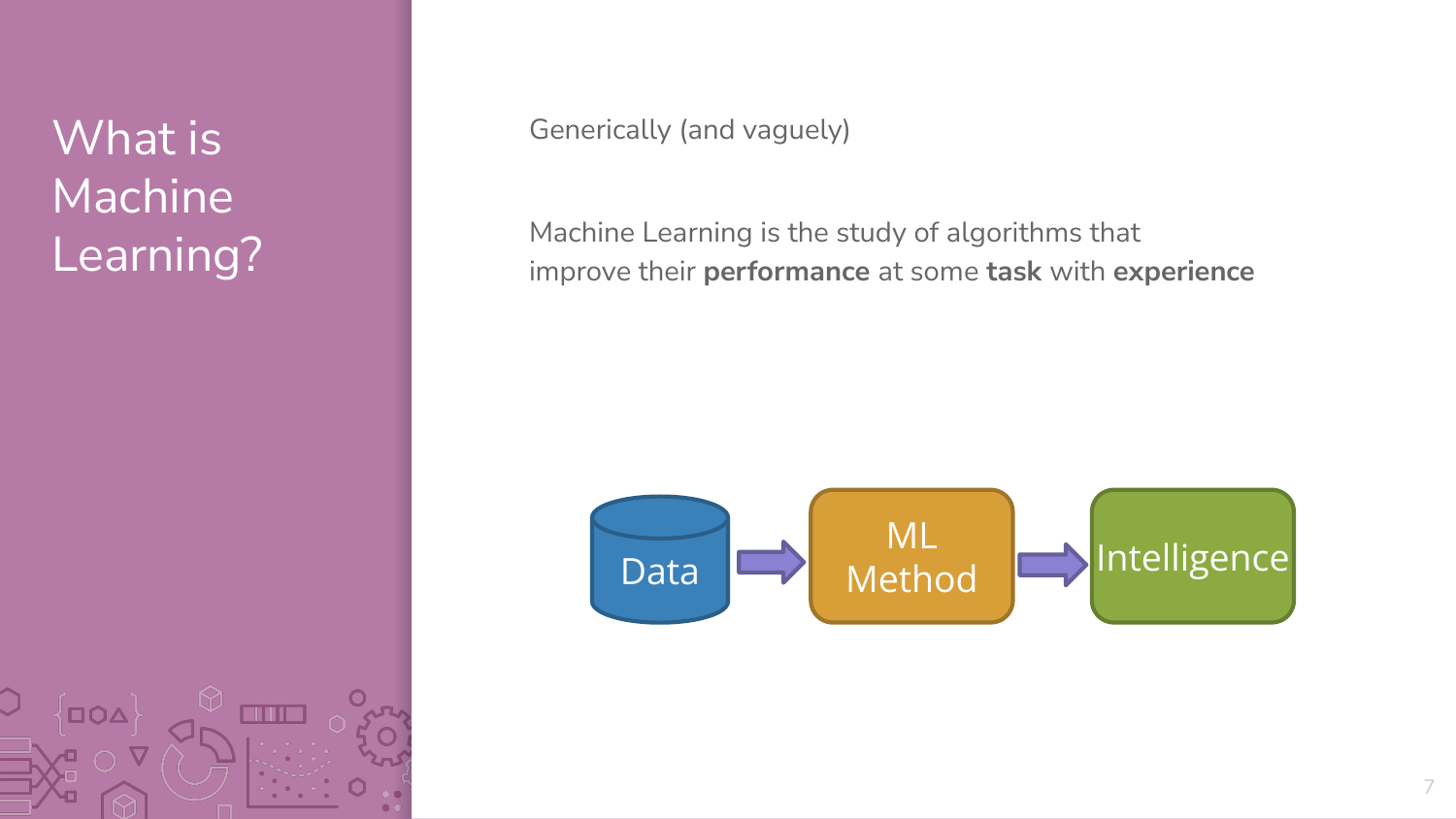

# What is Machine Learning?
Generically (and vaguely)

Machine Learning is the study of algorithms that
improve their performance at some task with experience
ML
Method

Intelligence

Data
7